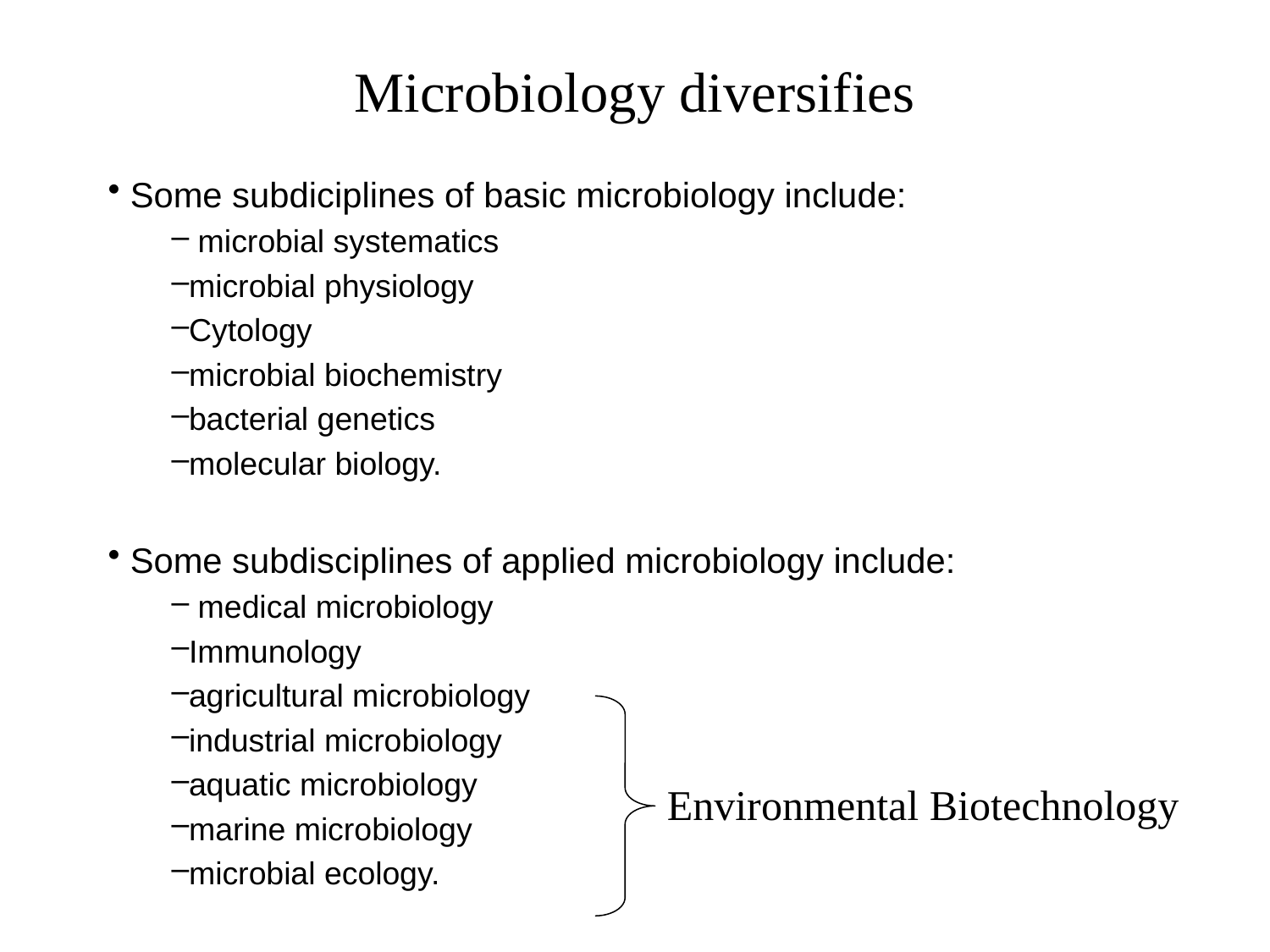

# Microbiology diversifies
 Some subdiciplines of basic microbiology include:
 microbial systematics
microbial physiology
Cytology
microbial biochemistry
bacterial genetics
molecular biology.

 Some subdisciplines of applied microbiology include:
 medical microbiology
Immunology
agricultural microbiology
industrial microbiology
aquatic microbiology
marine microbiology
microbial ecology.

Environmental Biotechnology